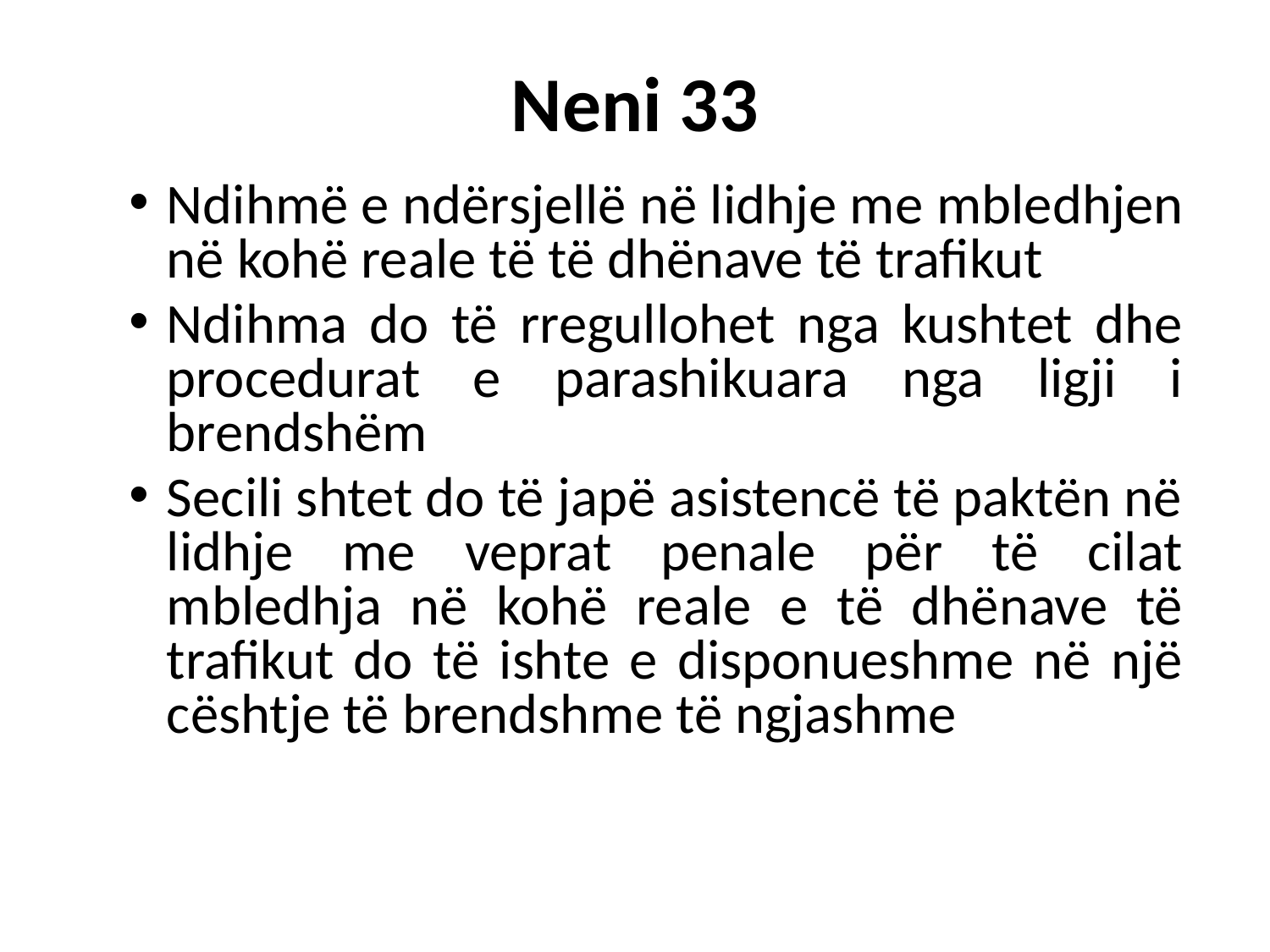

Neni 33
Ndihmë e ndërsjellë në lidhje me mbledhjen në kohë reale të të dhënave të trafikut
Ndihma do të rregullohet nga kushtet dhe procedurat e parashikuara nga ligji i brendshëm
Secili shtet do të japë asistencë të paktën në lidhje me veprat penale për të cilat mbledhja në kohë reale e të dhënave të trafikut do të ishte e disponueshme në një cështje të brendshme të ngjashme